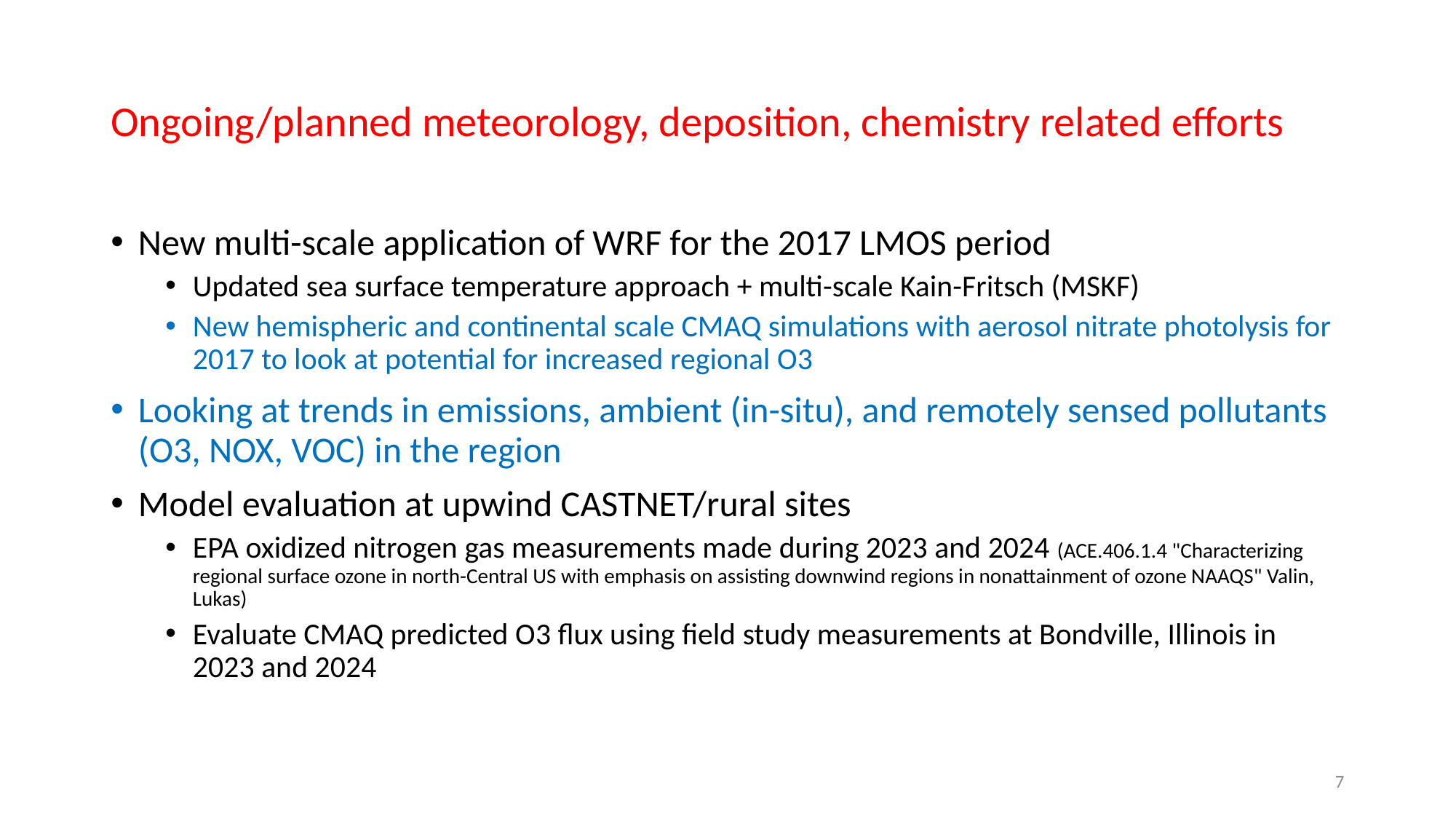

# Ongoing/planned meteorology, deposition, chemistry related efforts
New multi-scale application of WRF for the 2017 LMOS period
Updated sea surface temperature approach + multi-scale Kain-Fritsch (MSKF)
New hemispheric and continental scale CMAQ simulations with aerosol nitrate photolysis for 2017 to look at potential for increased regional O3
Looking at trends in emissions, ambient (in-situ), and remotely sensed pollutants (O3, NOX, VOC) in the region
Model evaluation at upwind CASTNET/rural sites
EPA oxidized nitrogen gas measurements made during 2023 and 2024 (ACE.406.1.4 "Characterizing regional surface ozone in north-Central US with emphasis on assisting downwind regions in nonattainment of ozone NAAQS" Valin, Lukas)
Evaluate CMAQ predicted O3 flux using field study measurements at Bondville, Illinois in 2023 and 2024
7